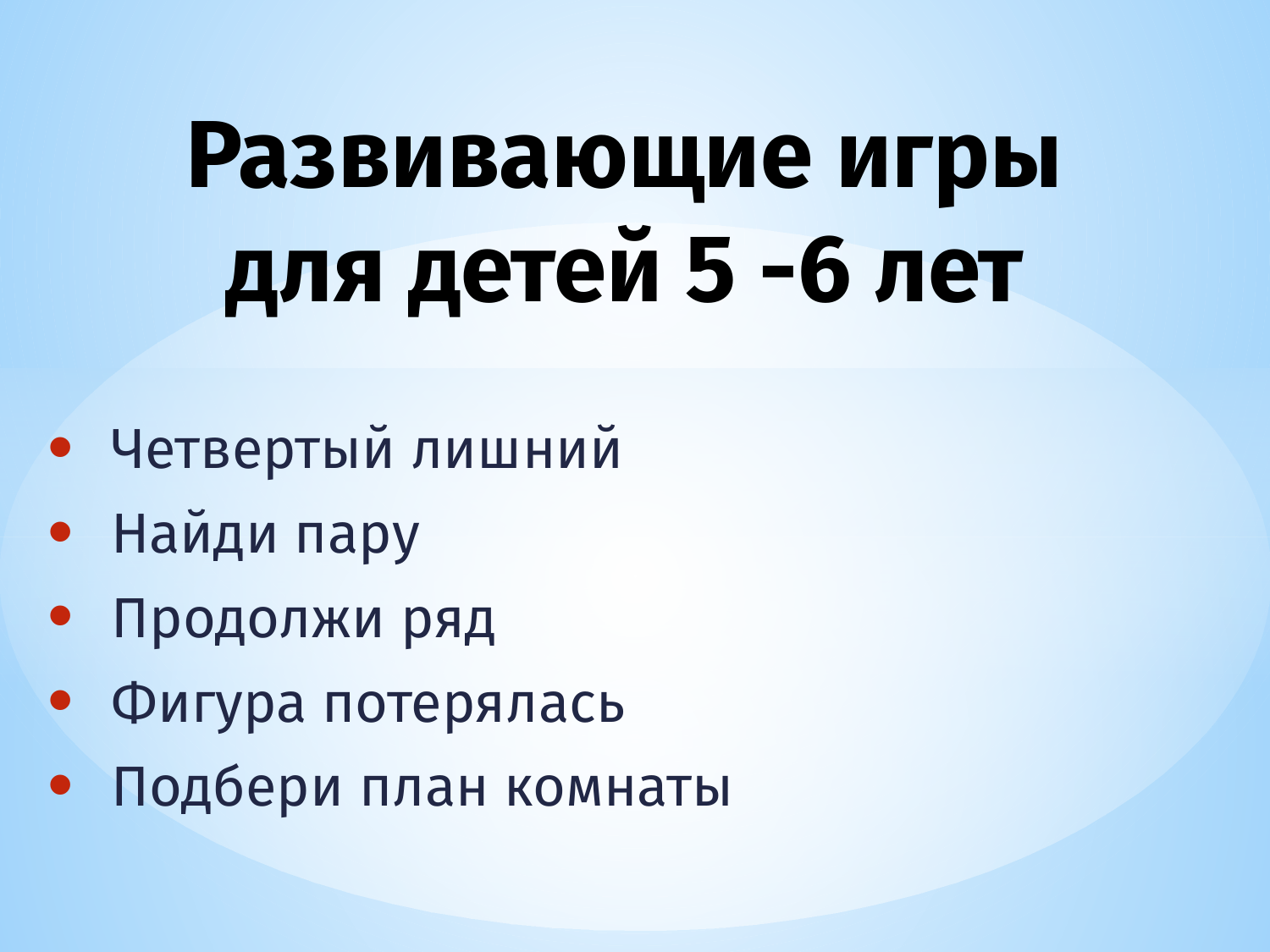

# Развивающие игры для детей 5 -6 лет
Четвертый лишний
Найди пару
Продолжи ряд
Фигура потерялась
Подбери план комнаты